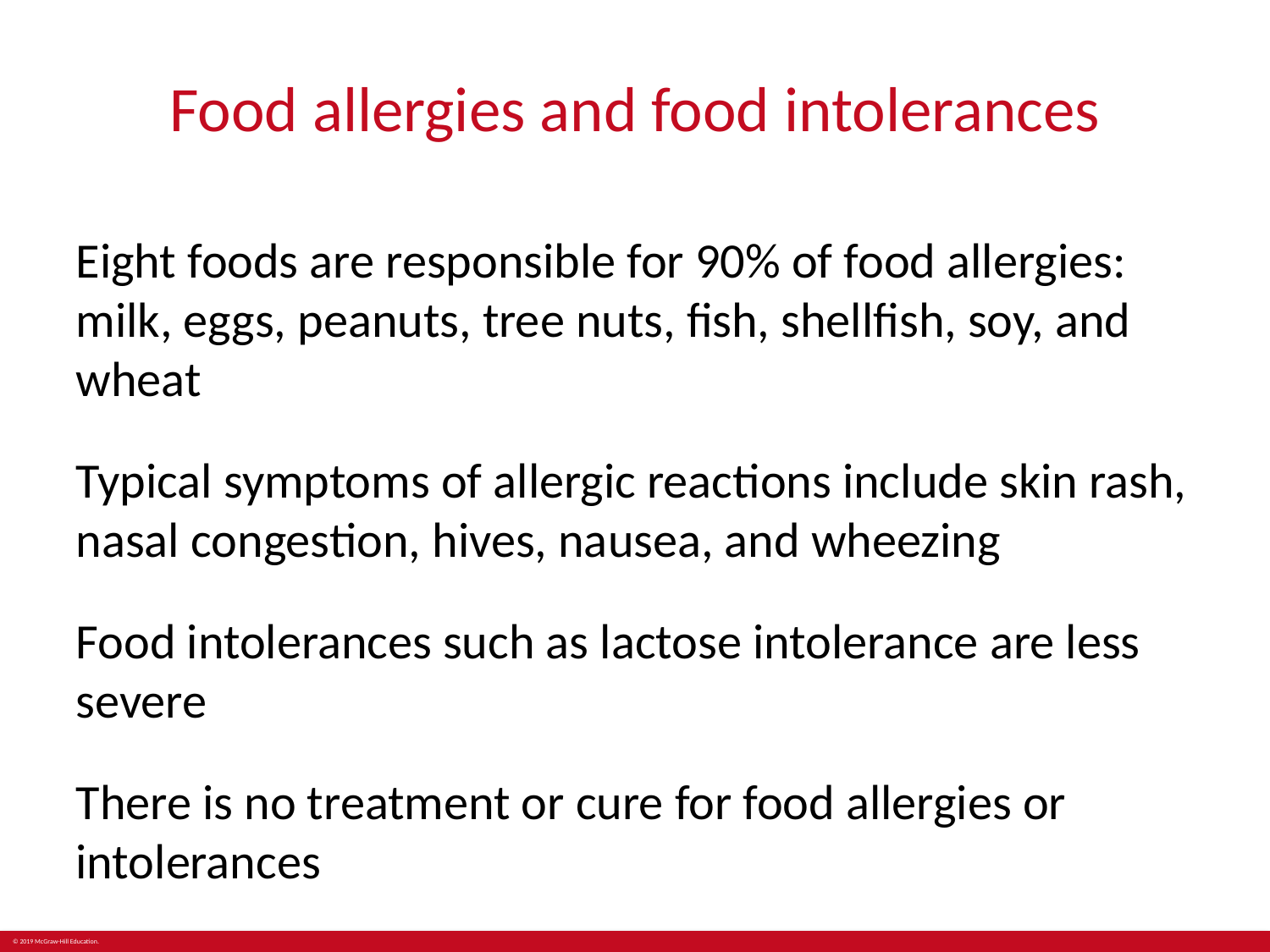

# Food allergies and food intolerances
Eight foods are responsible for 90% of food allergies: milk, eggs, peanuts, tree nuts, fish, shellfish, soy, and wheat
Typical symptoms of allergic reactions include skin rash, nasal congestion, hives, nausea, and wheezing
Food intolerances such as lactose intolerance are less severe
There is no treatment or cure for food allergies or intolerances